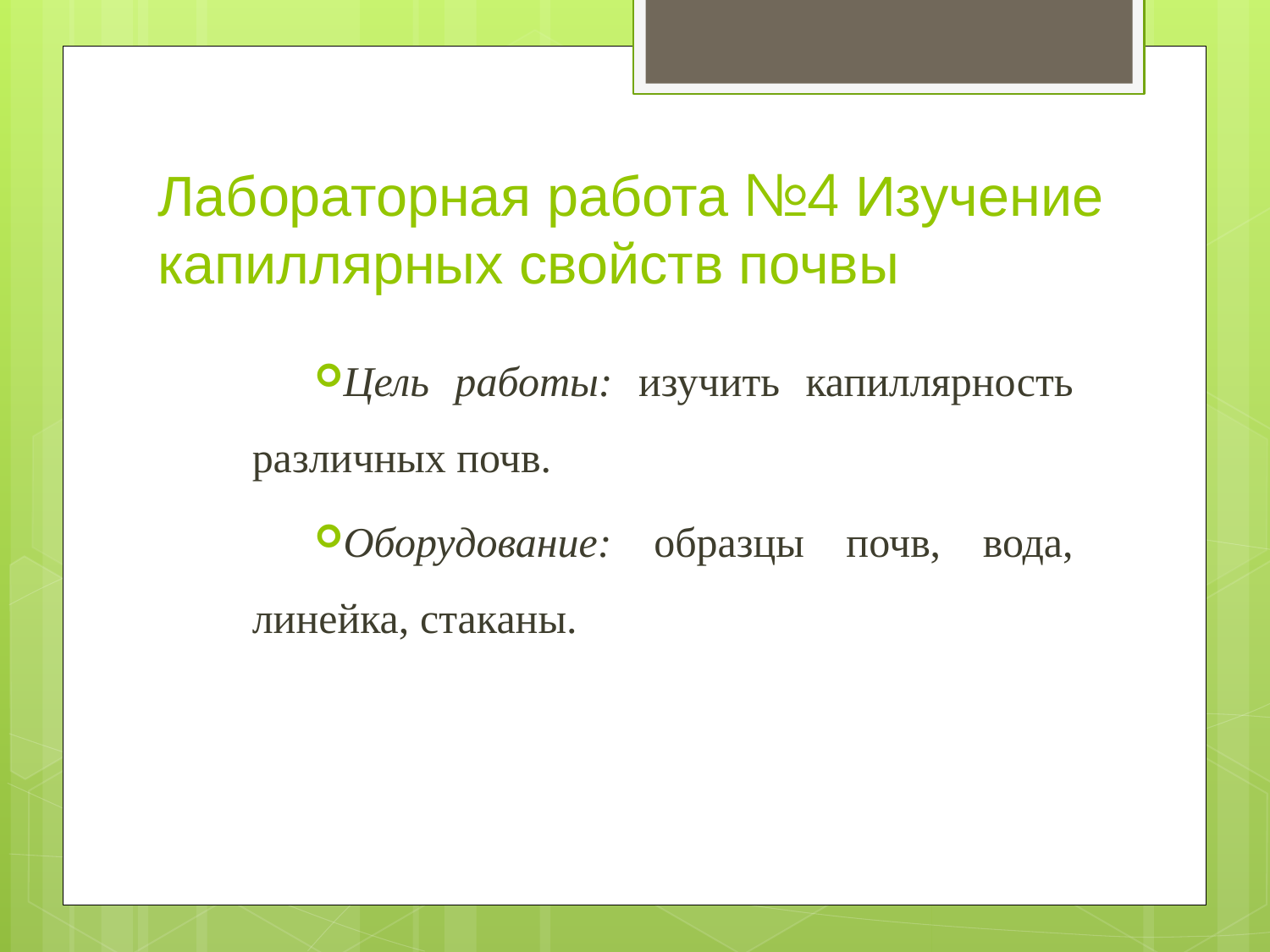

# Лабораторная работа №4 Изучение капиллярных свойств почвы
Цель работы: изучить капиллярность различных почв.
Оборудование: образцы почв, вода, линейка, стаканы.